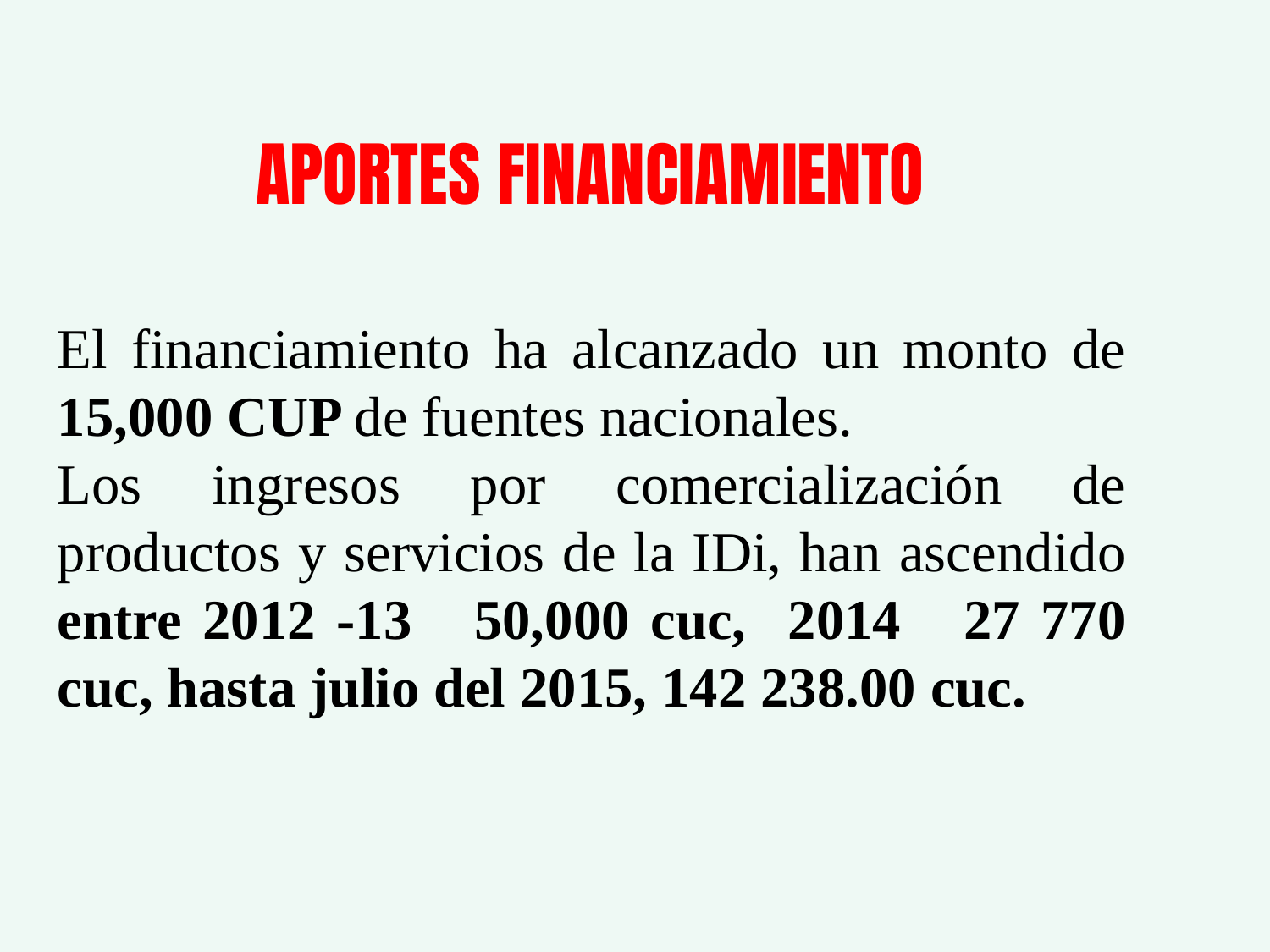

# APORTES FINANCIAMIENTO
El financiamiento ha alcanzado un monto de 15,000 CUP de fuentes nacionales.
Los ingresos por comercialización de productos y servicios de la IDi, han ascendido entre 2012 -13   50,000 cuc,  2014   27 770 cuc, hasta julio del 2015, 142 238.00 cuc.